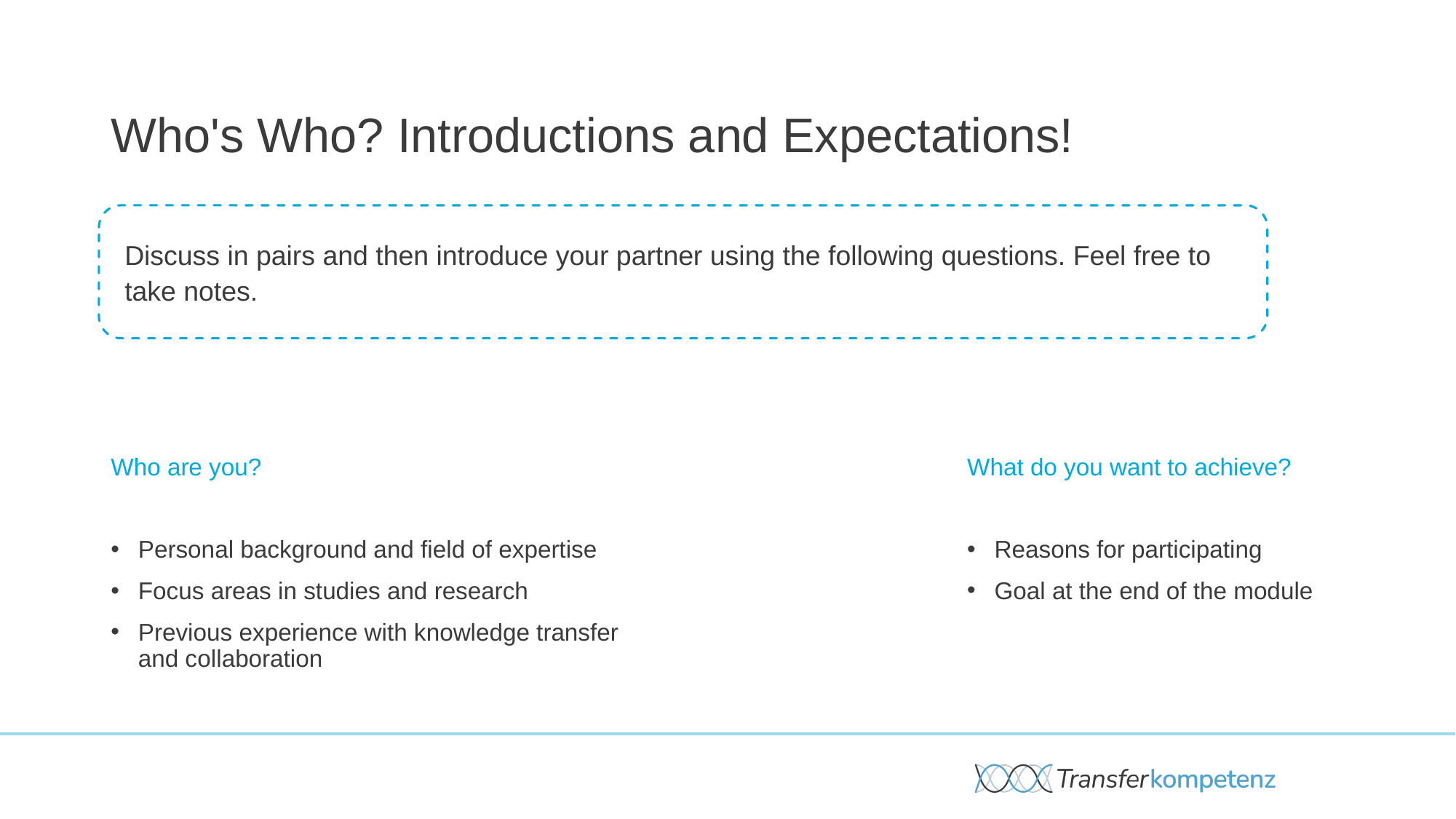

# Who's Who? Introductions and Expectations!

Discuss in pairs and then introduce your partner using the following questions. Feel free to take notes.

Who are you?

Personal background and field of expertise
Focus areas in studies and research
Previous experience with knowledge transfer  and collaboration

What do you want to achieve?

Reasons for participating
Goal at the end of the module